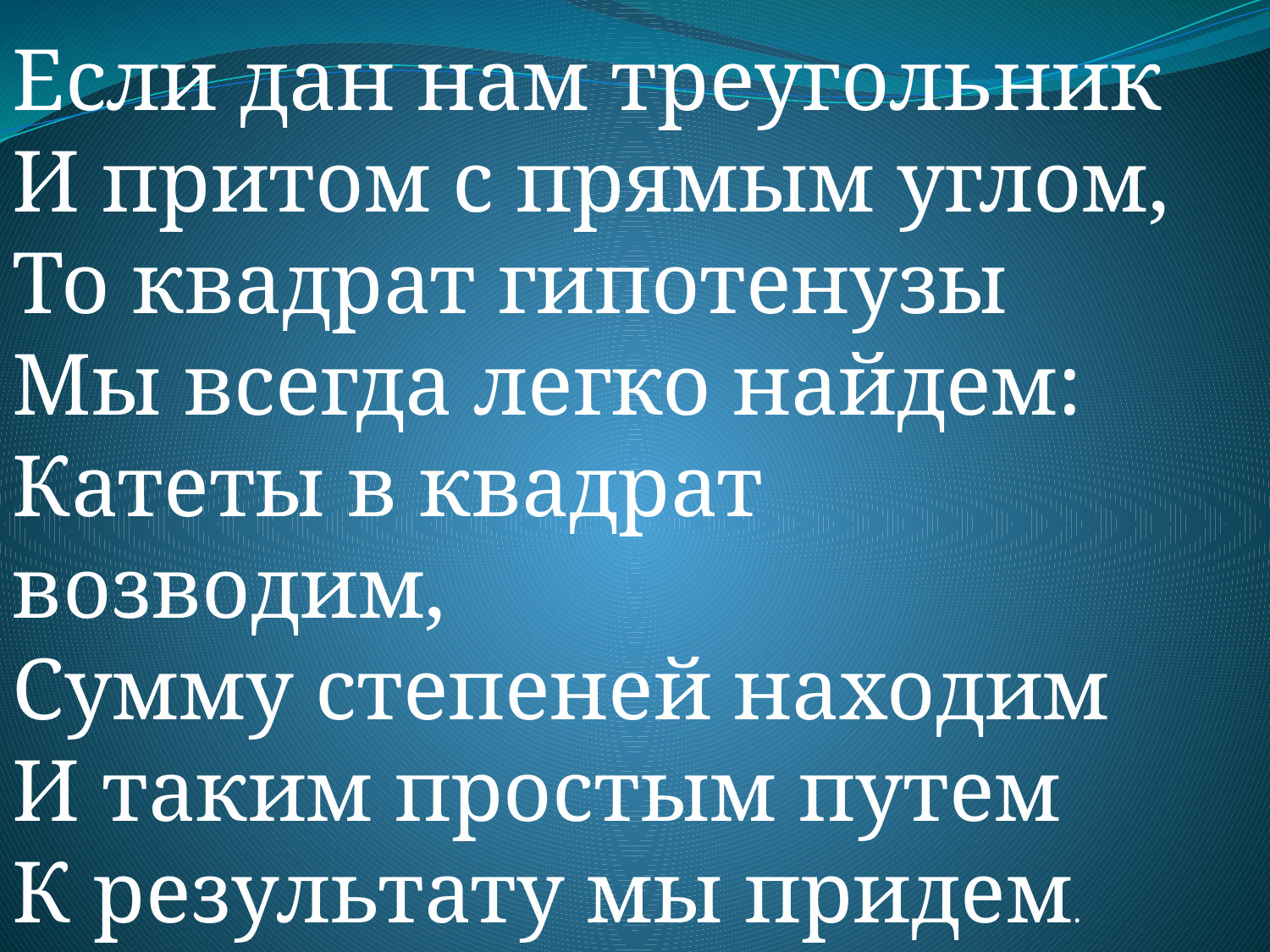

Если дан нам треугольник 
И притом с прямым углом, 
То квадрат гипотенузы 
Мы всегда легко найдем: 
Катеты в квадрат возводим, 
Сумму степеней находим 
И таким простым путем 
К результату мы придем.